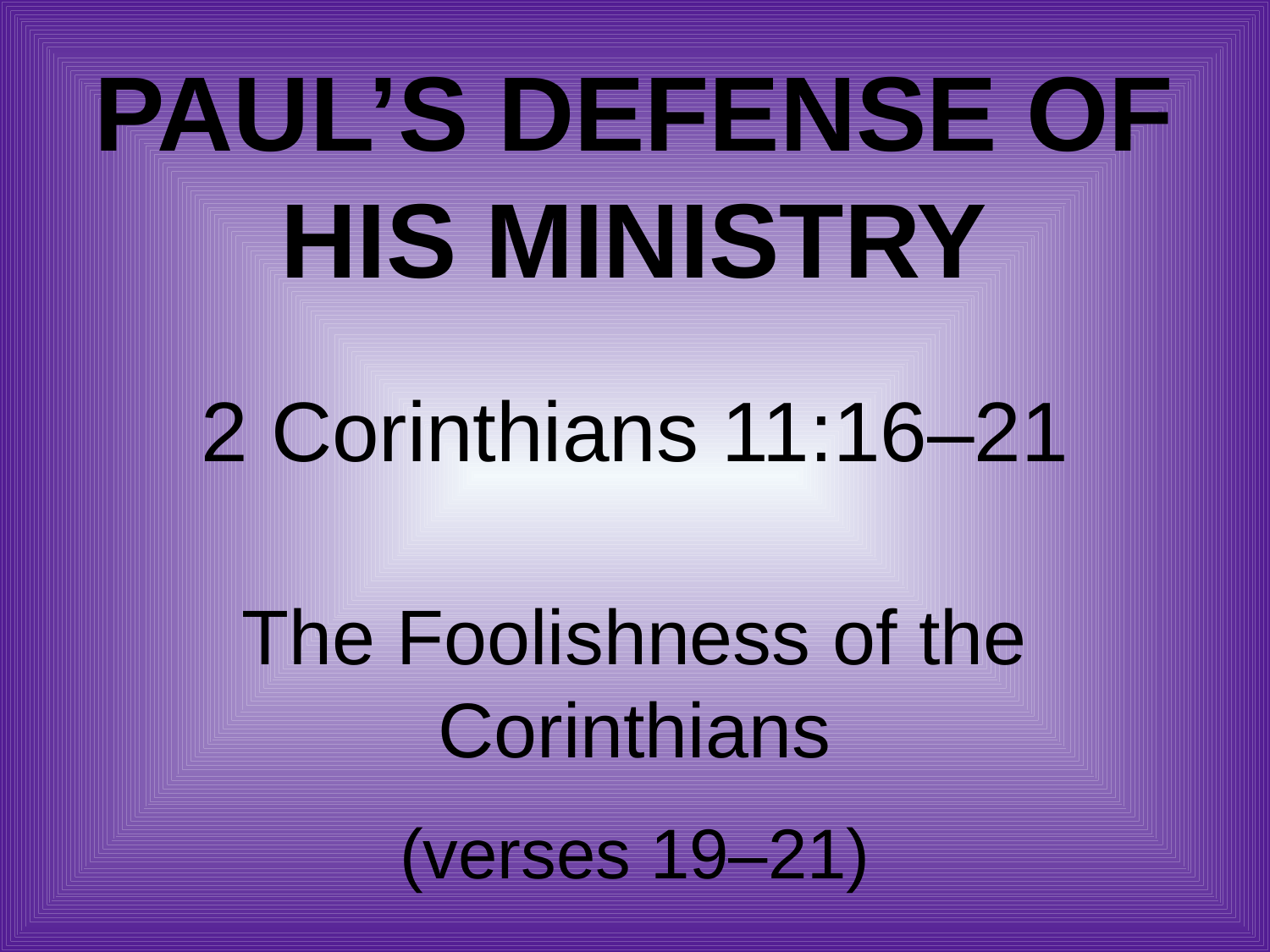

# Paul’s Defense of His Ministry
2 Corinthians 11:16–21

The Foolishness of the Corinthians
(verses 19–21)